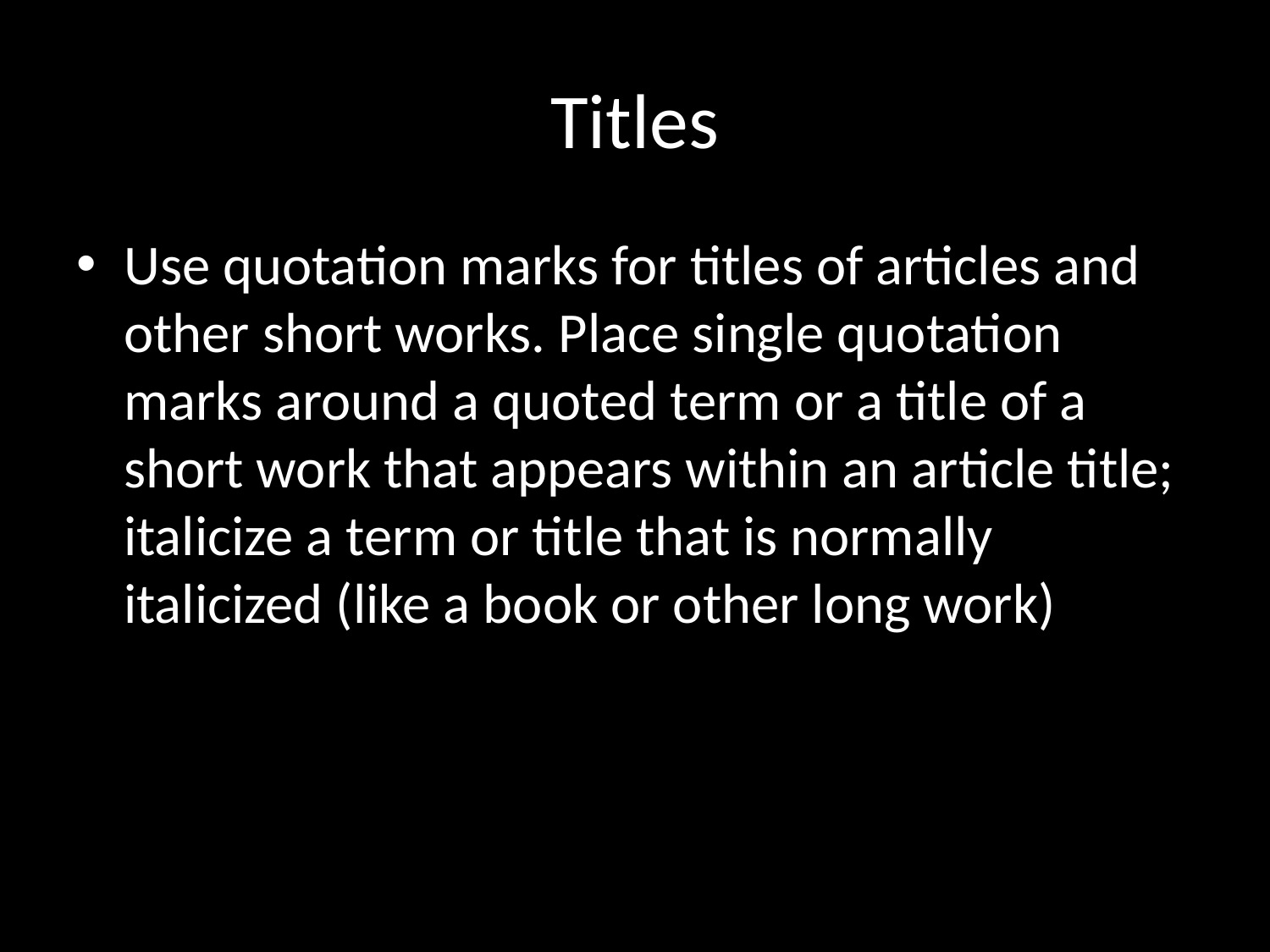

# Titles
Use quotation marks for titles of articles and other short works. Place single quotation marks around a quoted term or a title of a short work that appears within an article title; italicize a term or title that is normally italicized (like a book or other long work)